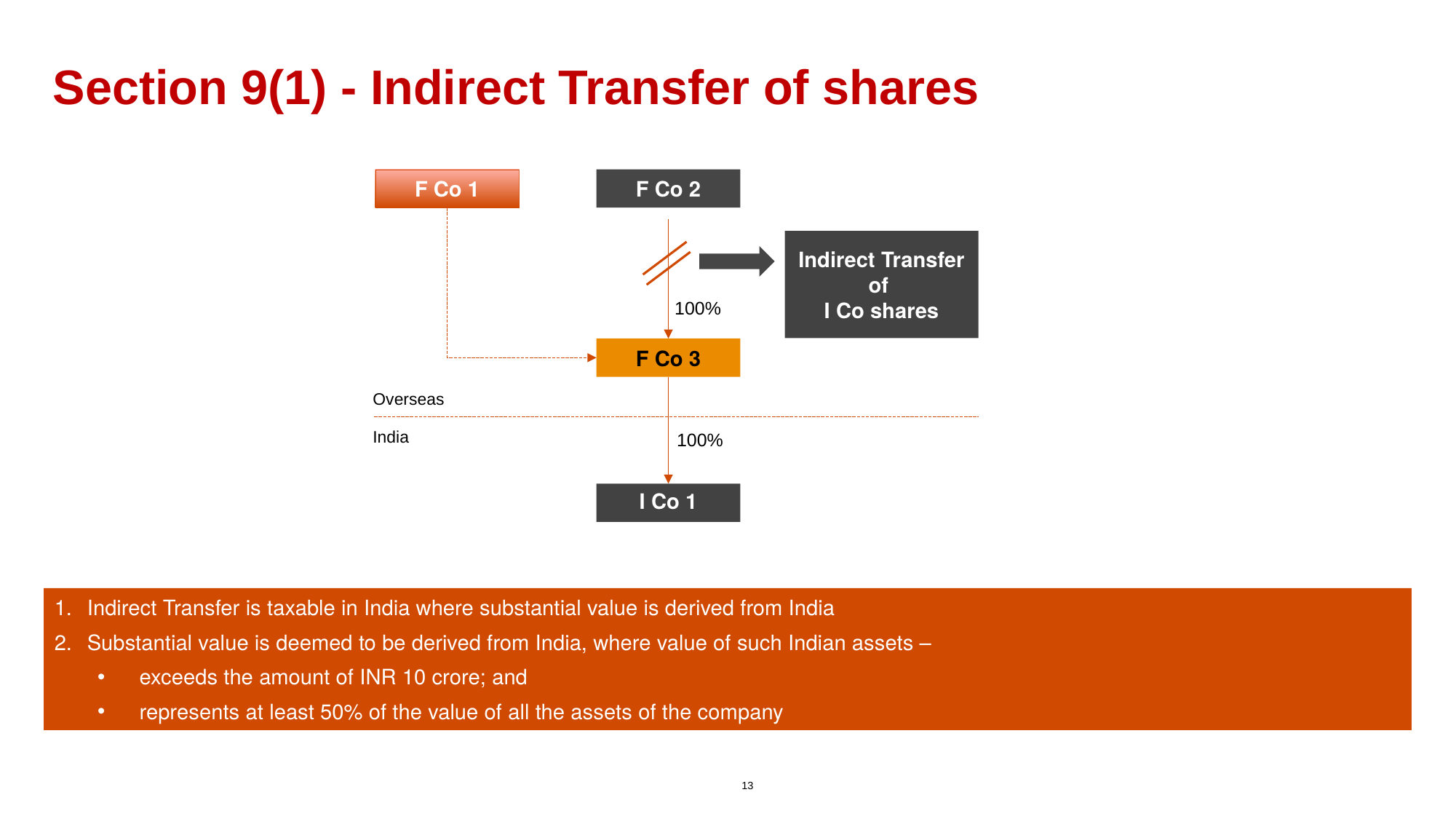

# Section 9(1) - Indirect Transfer of shares
F Co 1
F Co 2
Indirect Transfer of
I Co shares

100%
F Co 3
Overseas
India
100%
I Co 1
Indirect Transfer is taxable in India where substantial value is derived from India
Substantial value is deemed to be derived from India, where value of such Indian assets –
exceeds the amount of INR 10 crore; and
represents at least 50% of the value of all the assets of the company
13